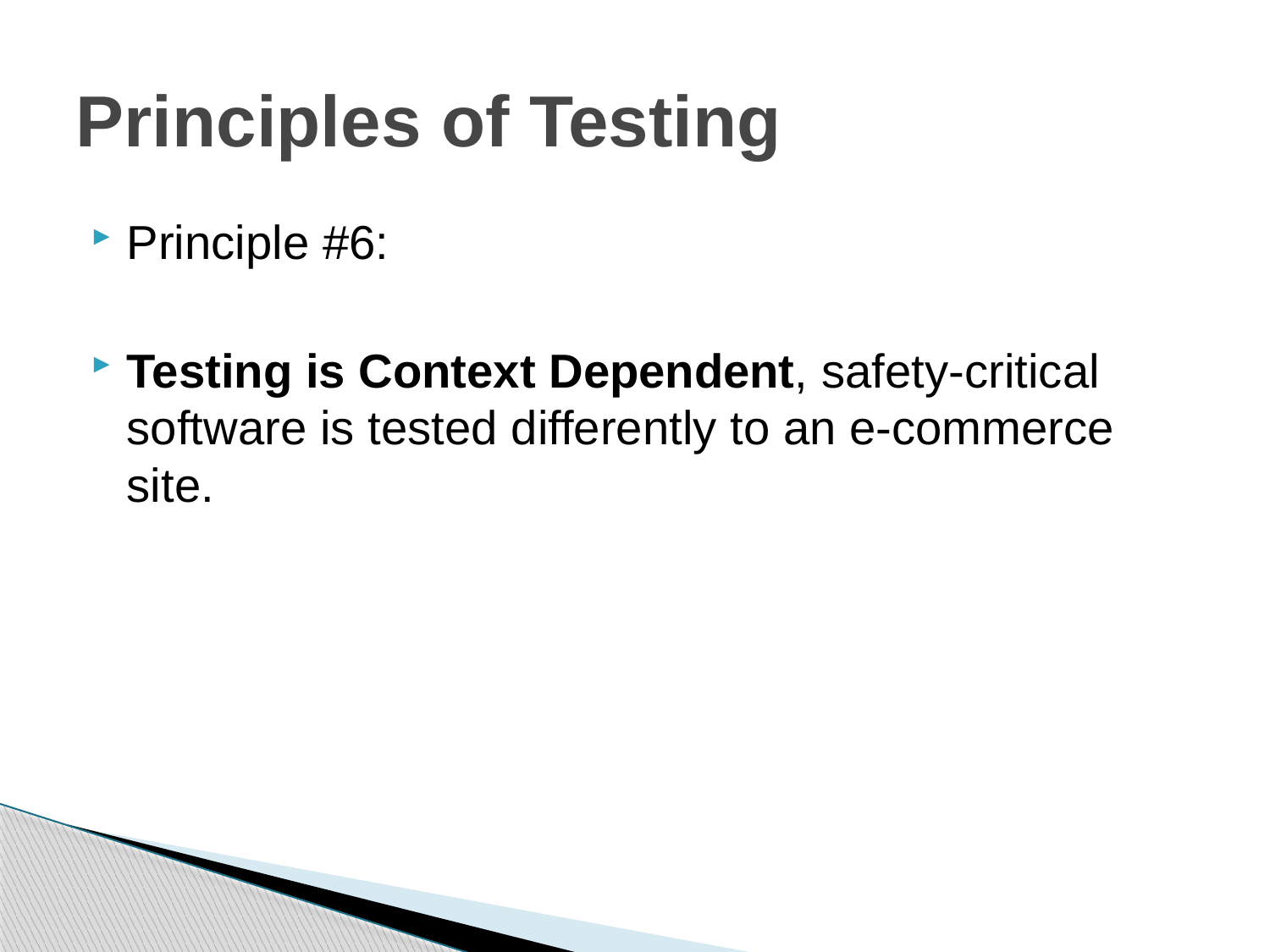

# Principles of Testing
Principle #6:

Testing is Context Dependent, safety-critical software is tested differently to an e-commerce site.